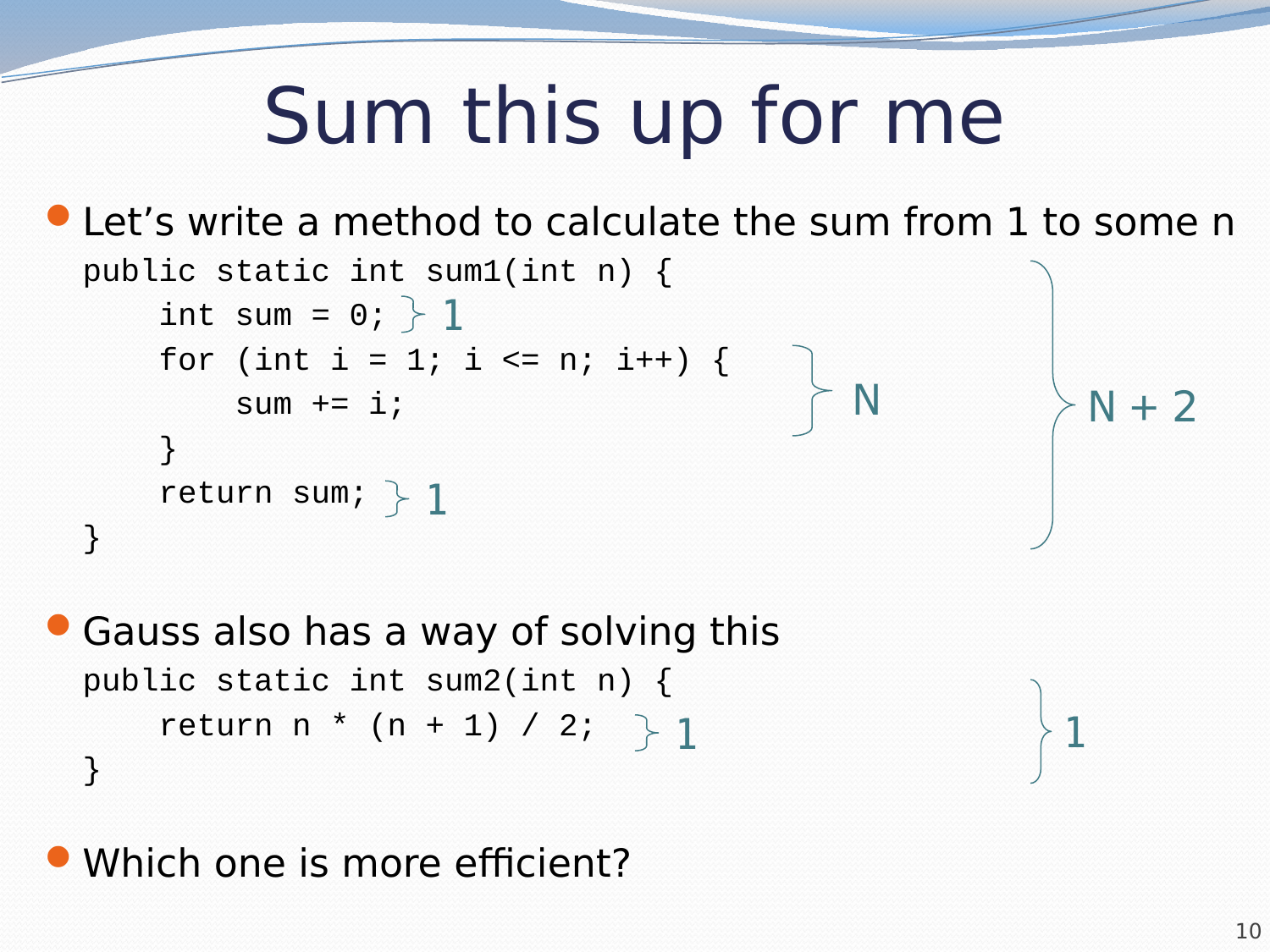

# Sum this up for me
Let’s write a method to calculate the sum from 1 to some n
  public static int sum1(int n) {
      int sum = 0;
      for (int i = 1; i <= n; i++) {
          sum += i;
      }
      return sum;
  }

Gauss also has a way of solving this
  public static int sum2(int n) {
      return n * (n + 1) / 2;
  }

Which one is more efficient?

N + 2
1

N
1

1
1